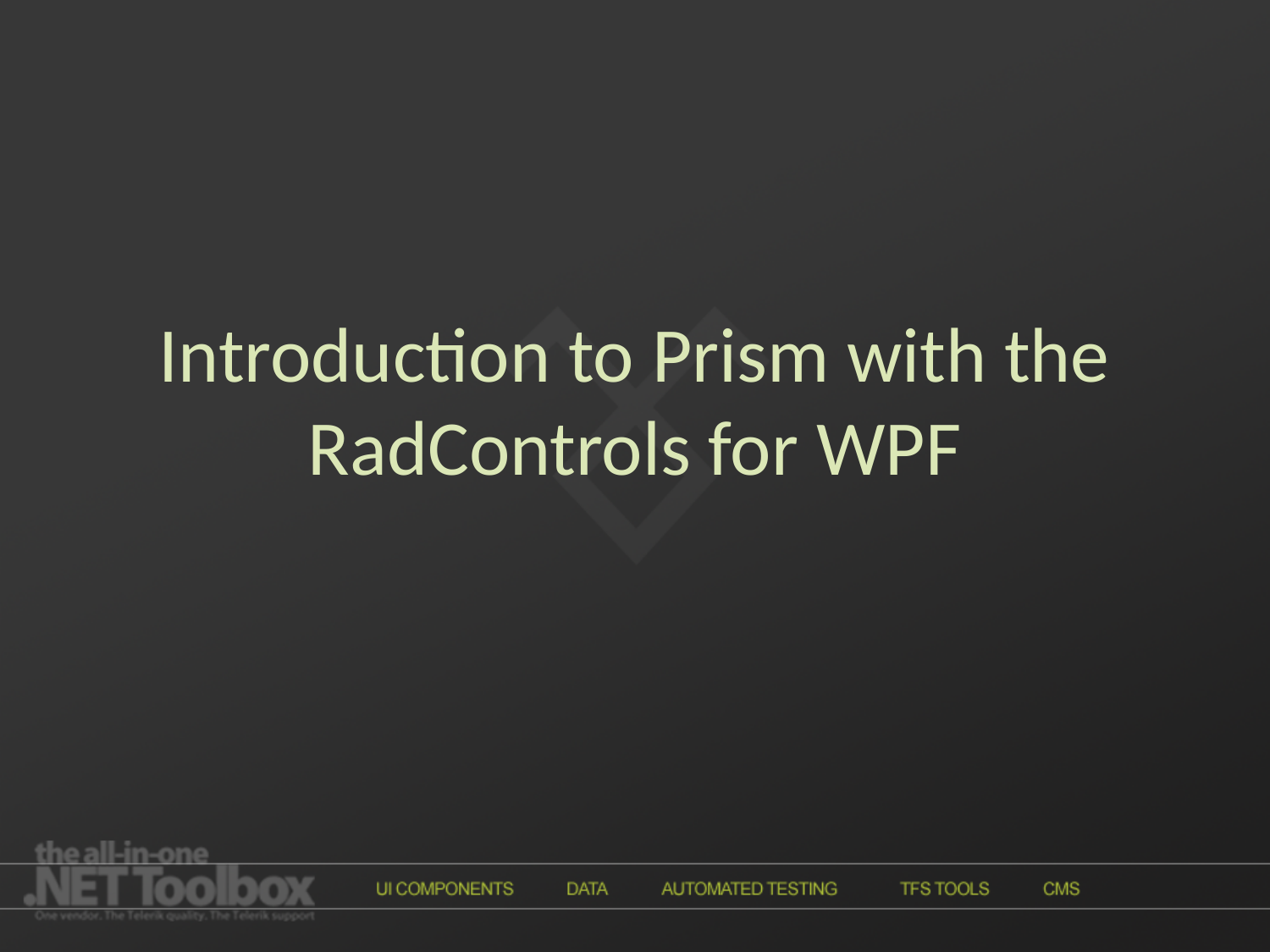

# Introduction to Prism with the RadControls for WPF